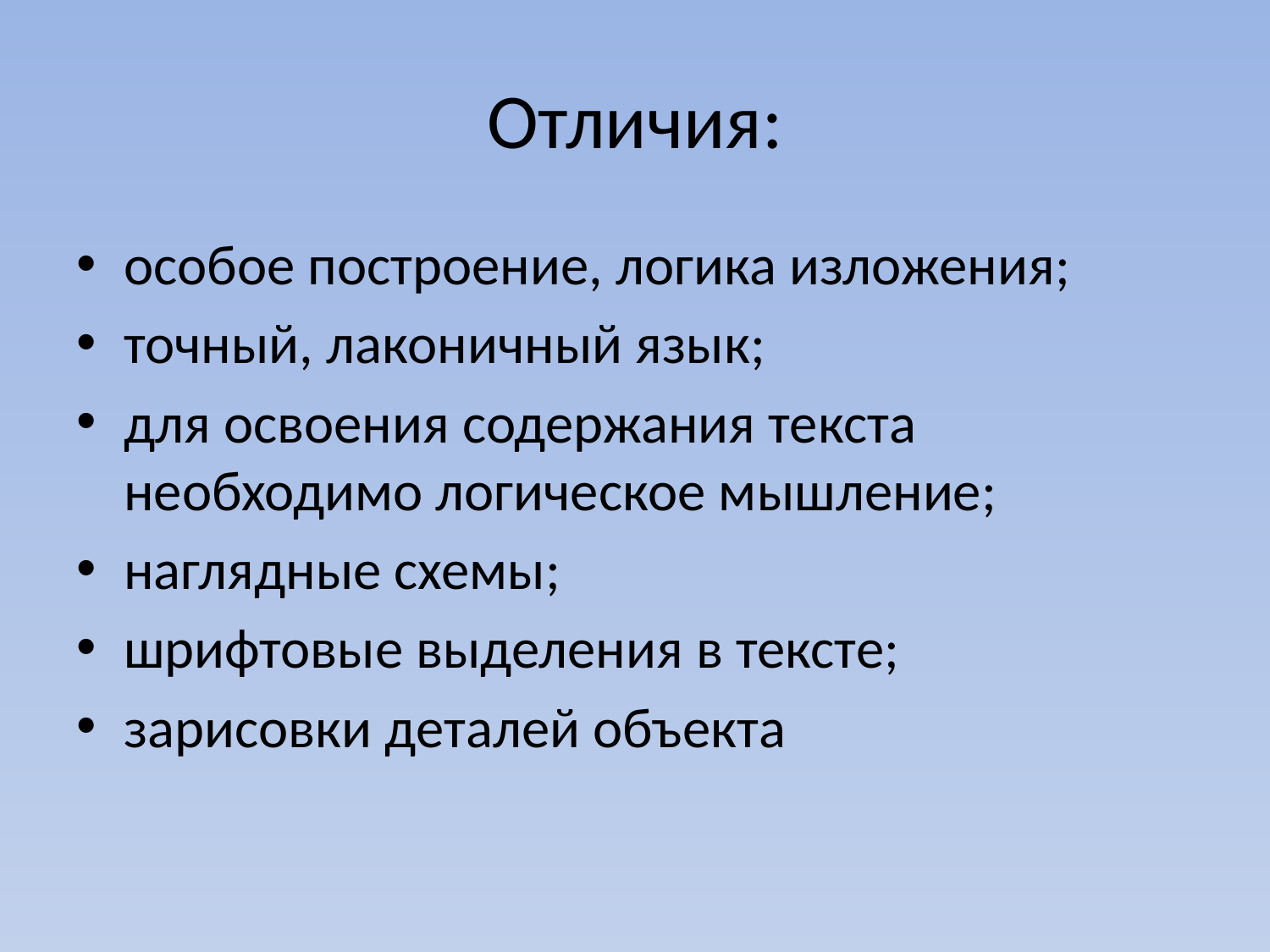

# Отличия:
особое построение, логика изложения;
точный, лаконичный язык;
для освоения содержания текста необходимо логическое мышление;
наглядные схемы;
шрифтовые выделения в тексте;
зарисовки деталей объекта